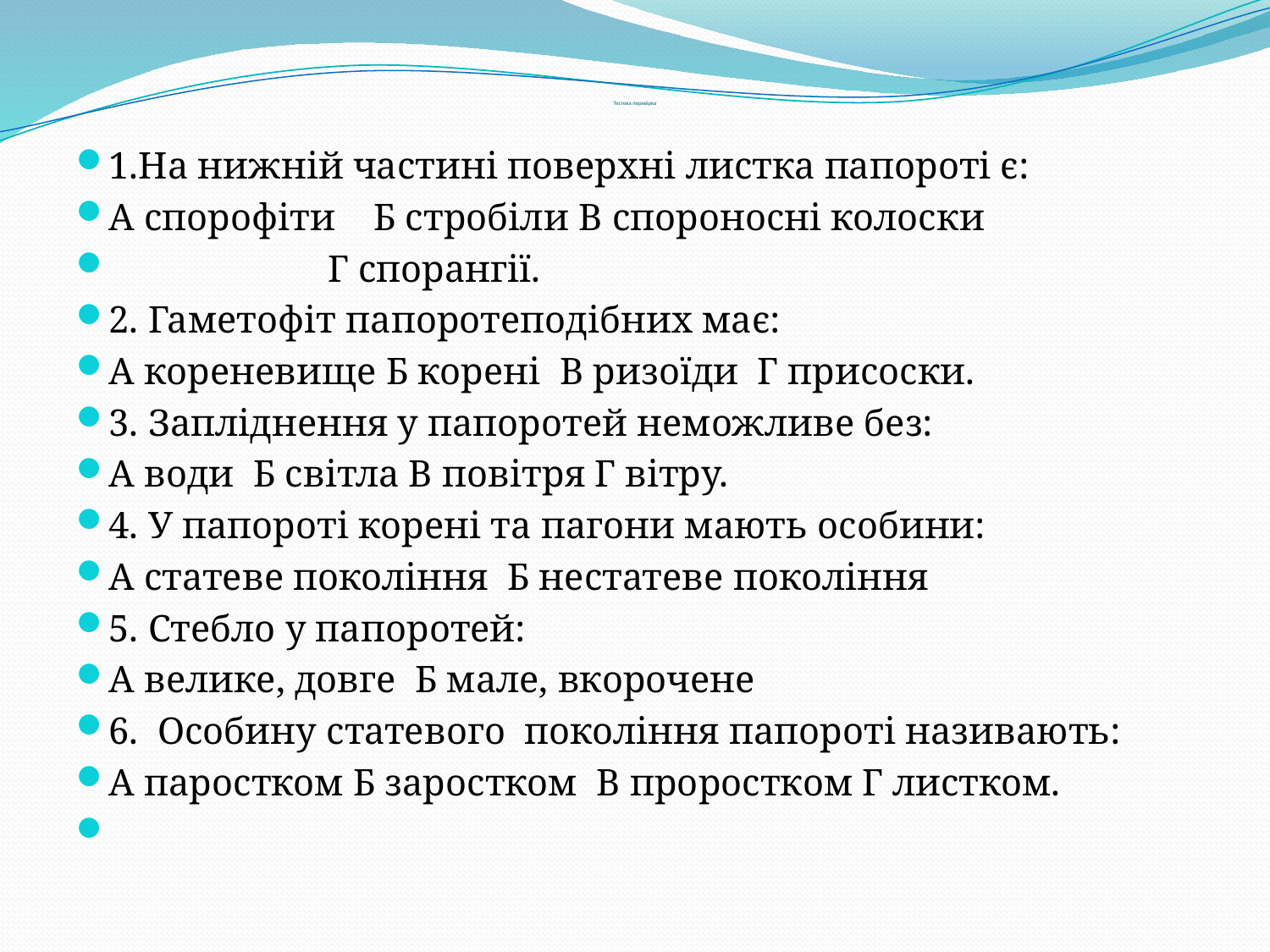

# Тестова перевірка
1.На нижній частині поверхні листка папороті є:
А спорофіти    Б стробіли В спороносні колоски
                       Г спорангії.
2. Гаметофіт папоротеподібних має:
А кореневище Б корені  В ризоїди  Г присоски.
3. Запліднення у папоротей неможливе без:
А води  Б світла В повітря Г вітру.
4. У папороті корені та пагони мають особини:
А статеве покоління  Б нестатеве покоління
5. Стебло у папоротей:
А велике, довге  Б мале, вкорочене
6.  Особину статевого  покоління папороті називають:
А паростком Б заростком  В проростком Г листком.